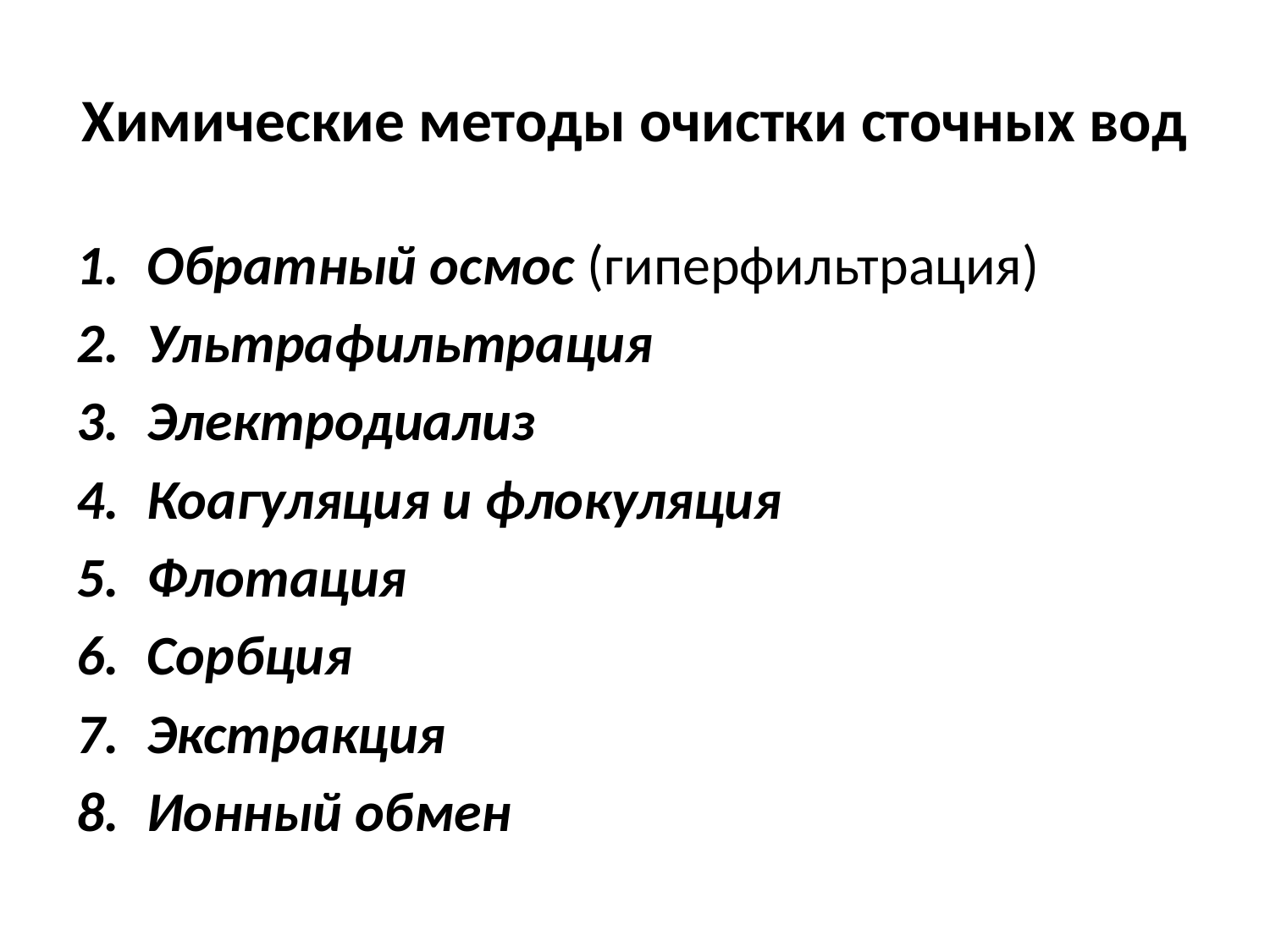

# Химические методы очистки сточных вод
Обратный осмос (гиперфильтрация)
Ультрафильтрация
Электродиализ
Коагуляция и флокуляция
Флотация
Сорбция
Экстракция
Ионный обмен